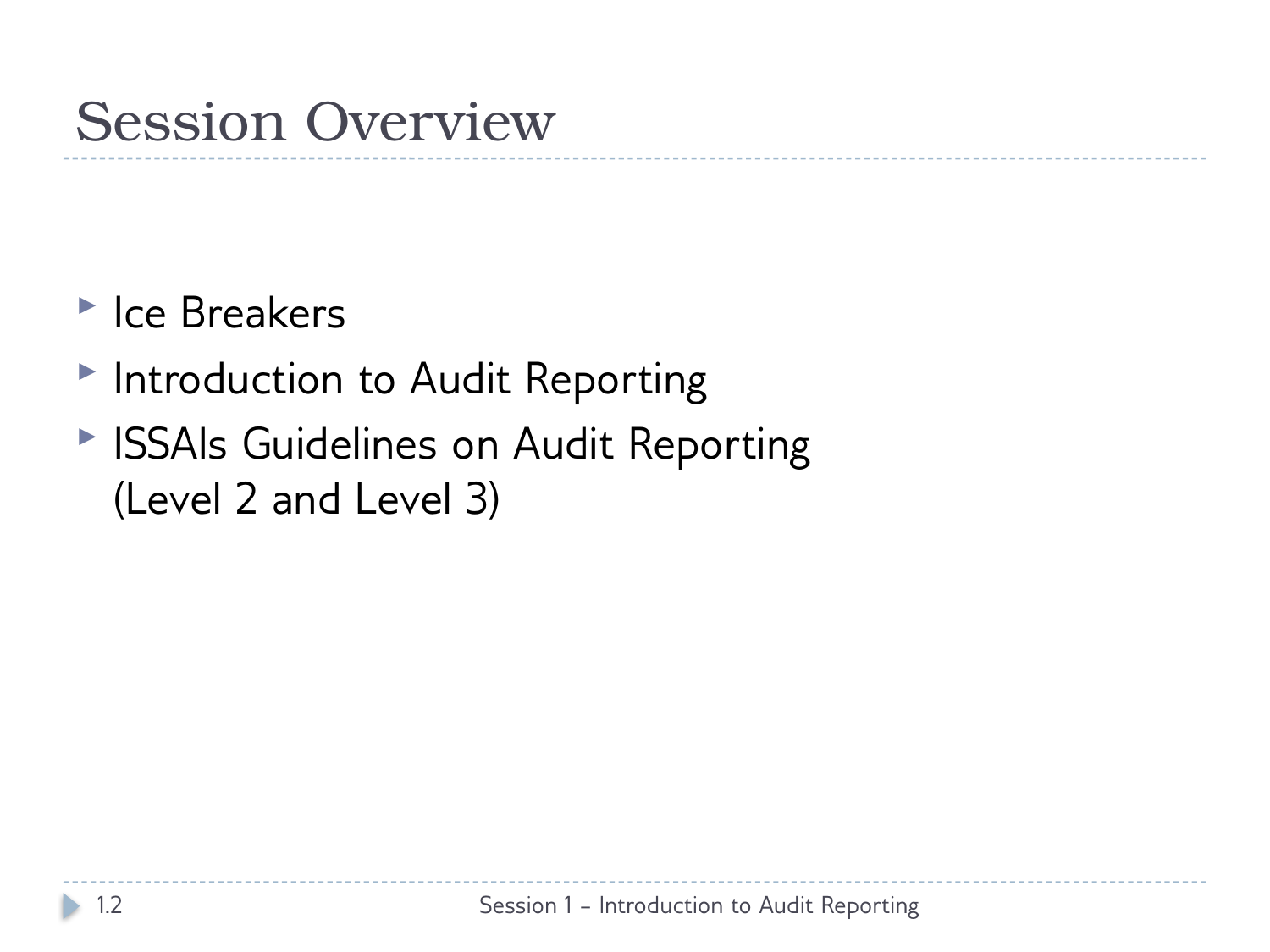

# Session Overview
Ice Breakers
Introduction to Audit Reporting
ISSAIs Guidelines on Audit Reporting
(Level 2 and Level 3)
1.2
Session 1 – Introduction to Audit Reporting